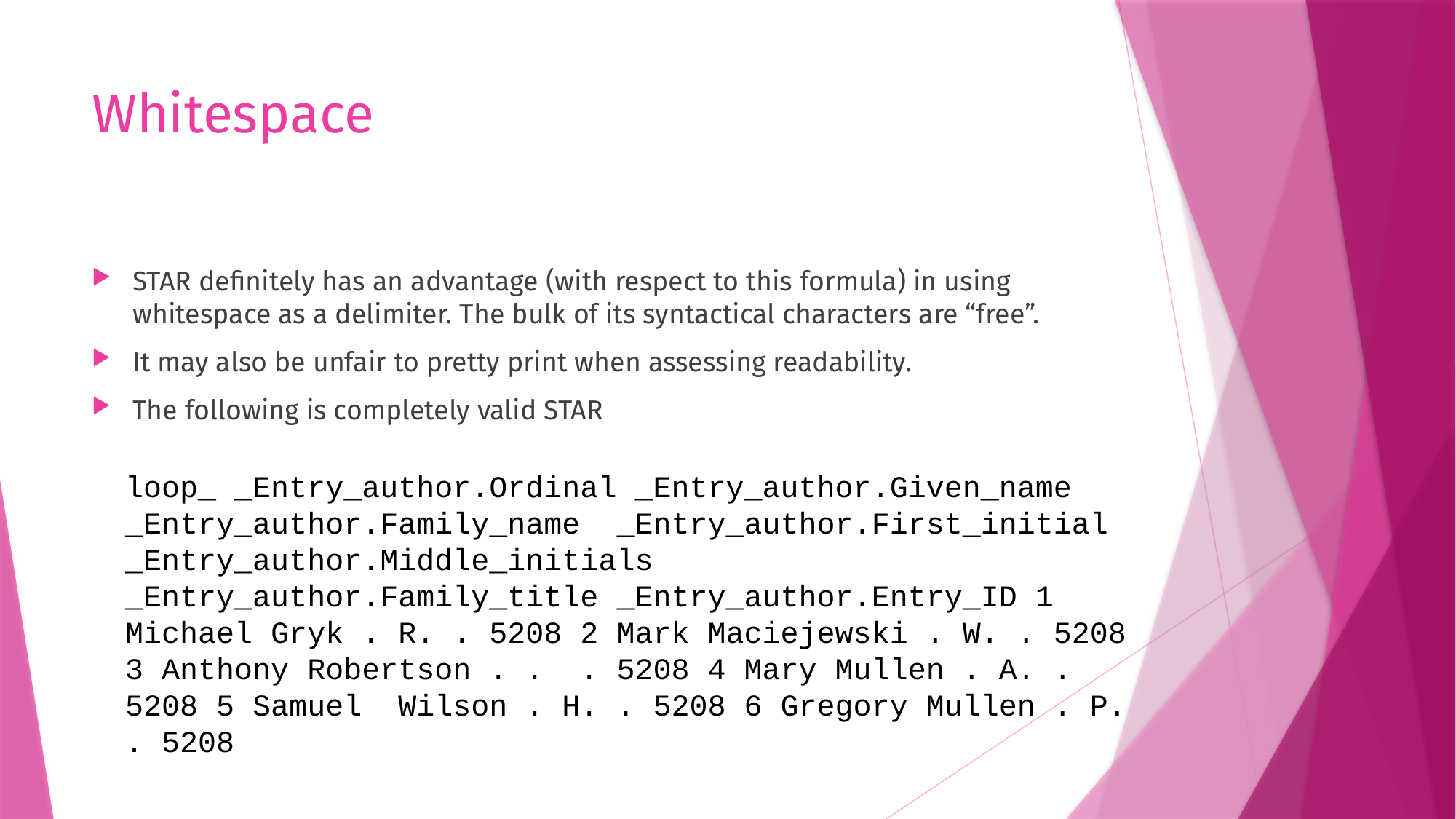

# Whitespace
STAR definitely has an advantage (with respect to this formula) in using whitespace as a delimiter. The bulk of its syntactical characters are “free”.
It may also be unfair to pretty print when assessing readability.
The following is completely valid STAR
loop_ _Entry_author.Ordinal _Entry_author.Given_name _Entry_author.Family_name  _Entry_author.First_initial _Entry_author.Middle_initials _Entry_author.Family_title _Entry_author.Entry_ID 1 Michael Gryk . R. . 5208 2 Mark Maciejewski . W. . 5208 3 Anthony Robertson . .  . 5208 4 Mary Mullen . A. . 5208 5 Samuel  Wilson . H. . 5208 6 Gregory Mullen . P. . 5208